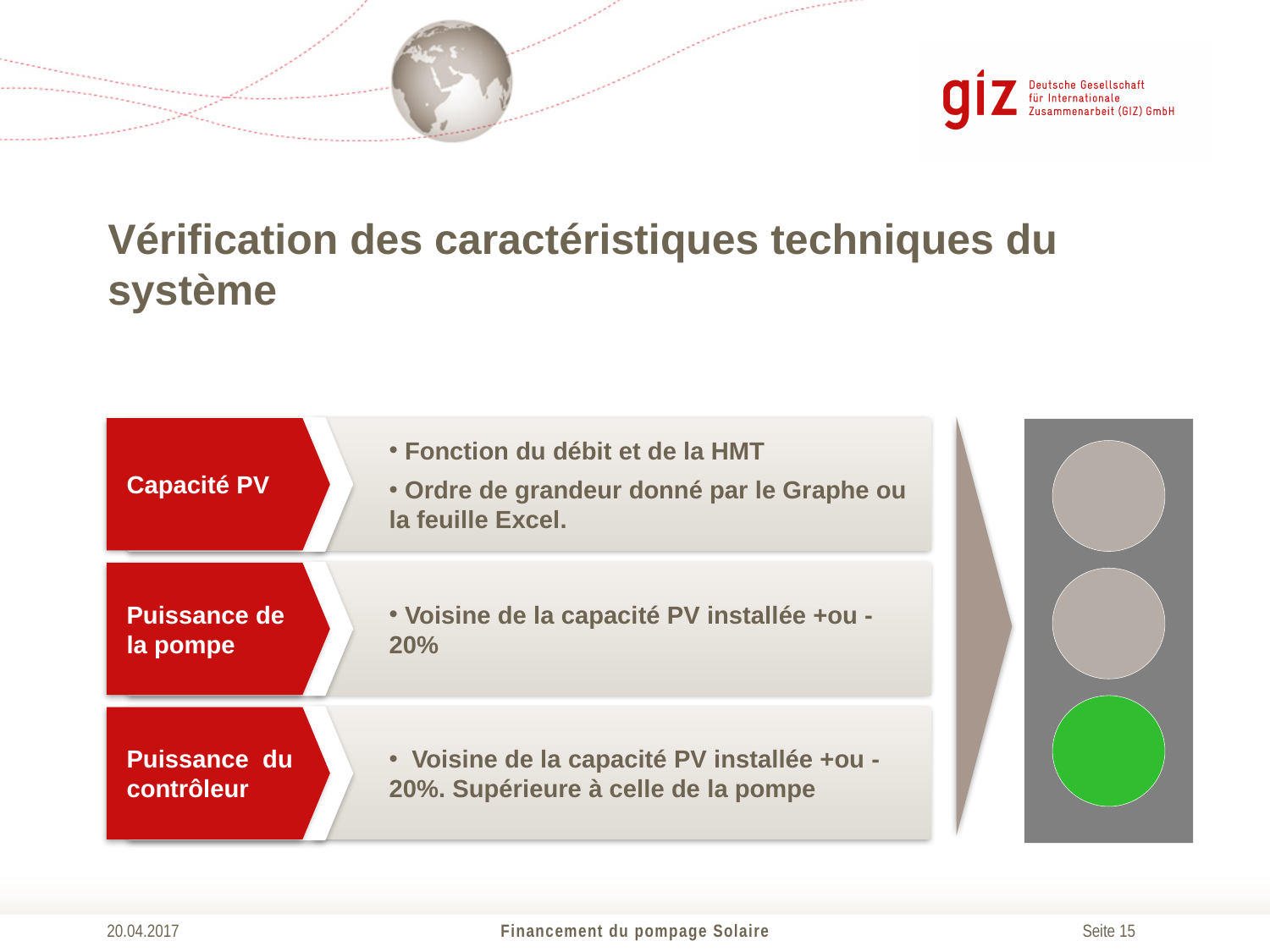

# Vérification des caractéristiques techniques du système

Capacité PV

 Fonction du débit et de la HMT
 Ordre de grandeur donné par le Graphe ou la feuille Excel.

Puissance de la pompe

 Voisine de la capacité PV installée +ou - 20%
Puissance  du contrôleur

  Voisine de la capacité PV installée +ou - 20%. Supérieure à celle de la pompe
20.04.2017
Financement du pompage Solaire